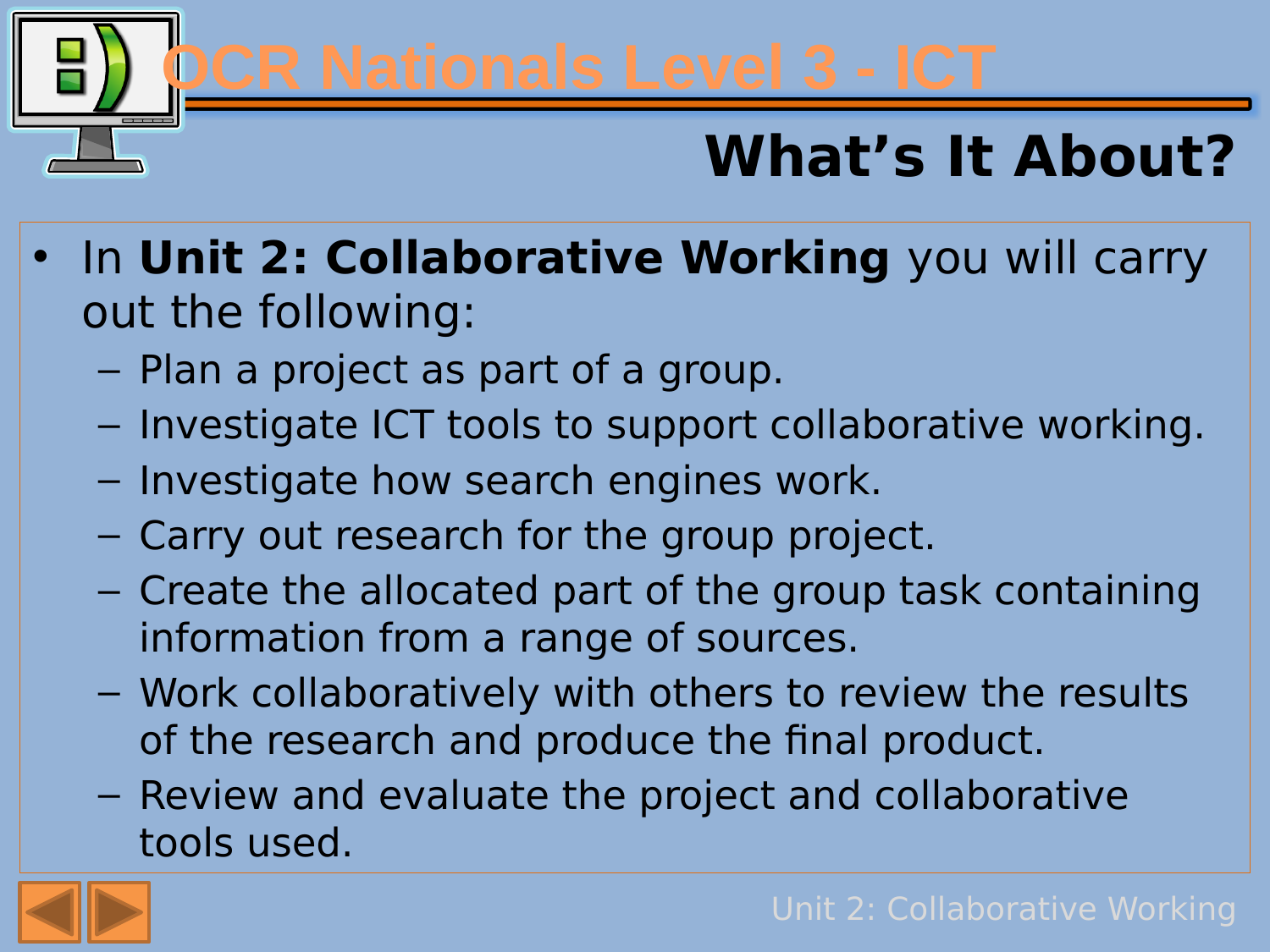

# What’s It About?
In Unit 2: Collaborative Working you will carry out the following:
Plan a project as part of a group.
Investigate ICT tools to support collaborative working.
Investigate how search engines work.
Carry out research for the group project.
Create the allocated part of the group task containing information from a range of sources.
Work collaboratively with others to review the results of the research and produce the final product.
Review and evaluate the project and collaborative tools used.